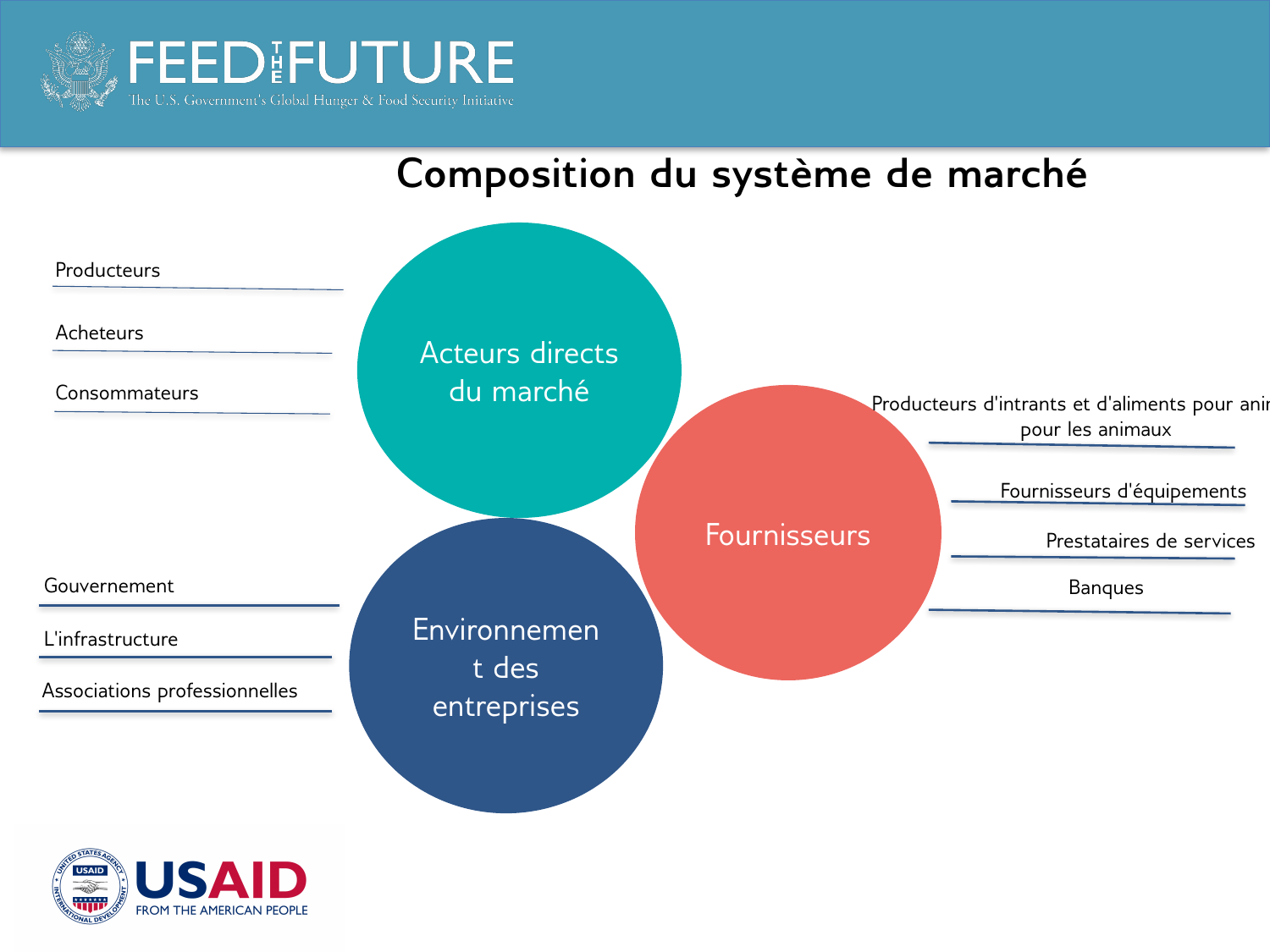

Composition du système de marché
Acteurs directs du marché
Producteurs
Acheteurs
Consommateurs
Producteurs d'intrants et d'aliments pour animaux
 pour les animaux
Fournisseurs
Fournisseurs d'équipements
Environnement des entreprises
Prestataires de services
Gouvernement
Banques
L'infrastructure
Associations professionnelles